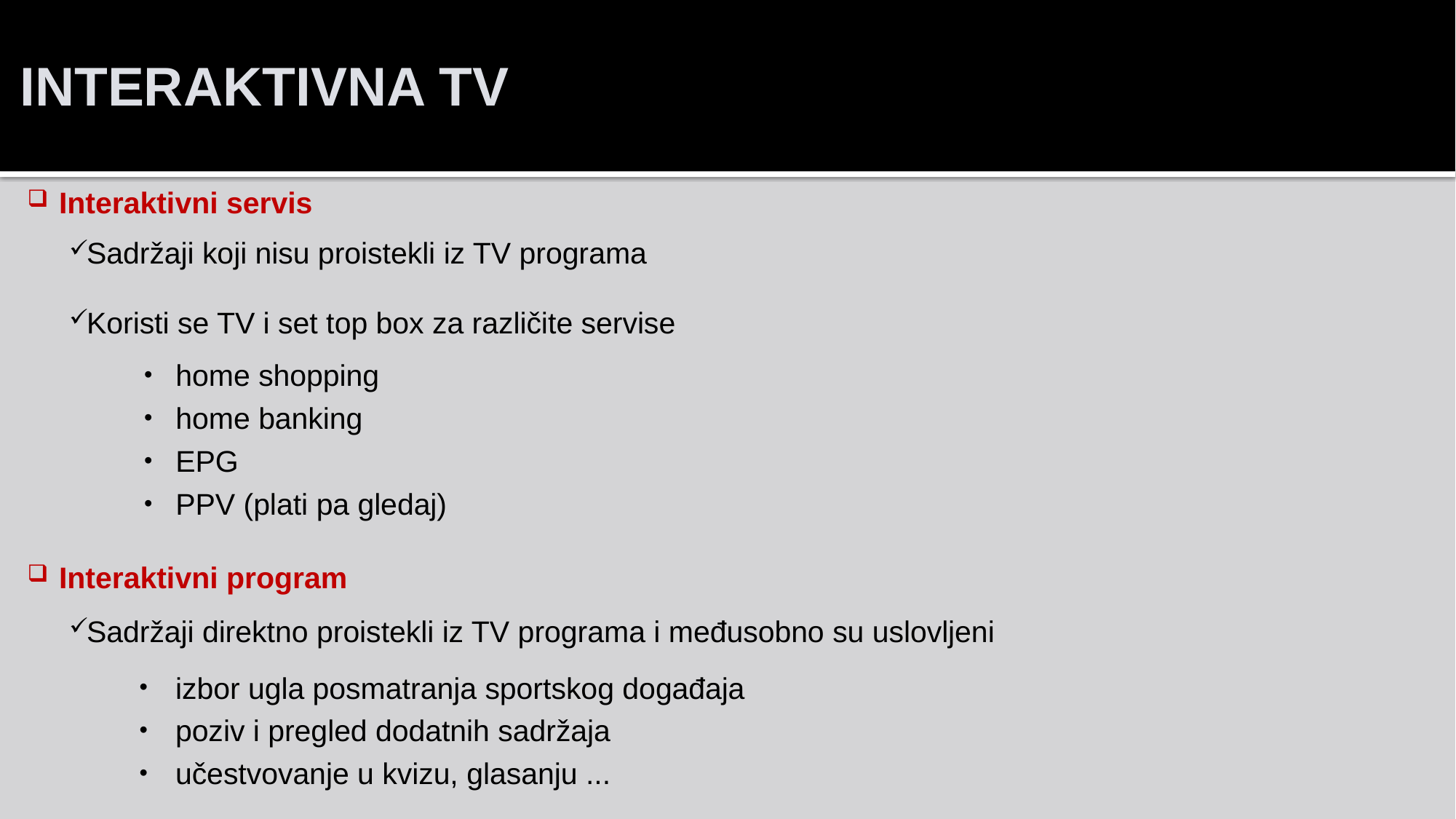

# INTERAKTIVNA TV
Interaktivni servis

Sadržaji koji nisu proistekli iz TV programa

Koristi se TV i set top box za različite servise

home shopping
home banking
EPG
PPV (plati pa gledaj)

Interaktivni program

Sadržaji direktno proistekli iz TV programa i međusobno su uslovljeni

izbor ugla posmatranja sportskog događaja
poziv i pregled dodatnih sadržaja
učestvovanje u kvizu, glasanju ...